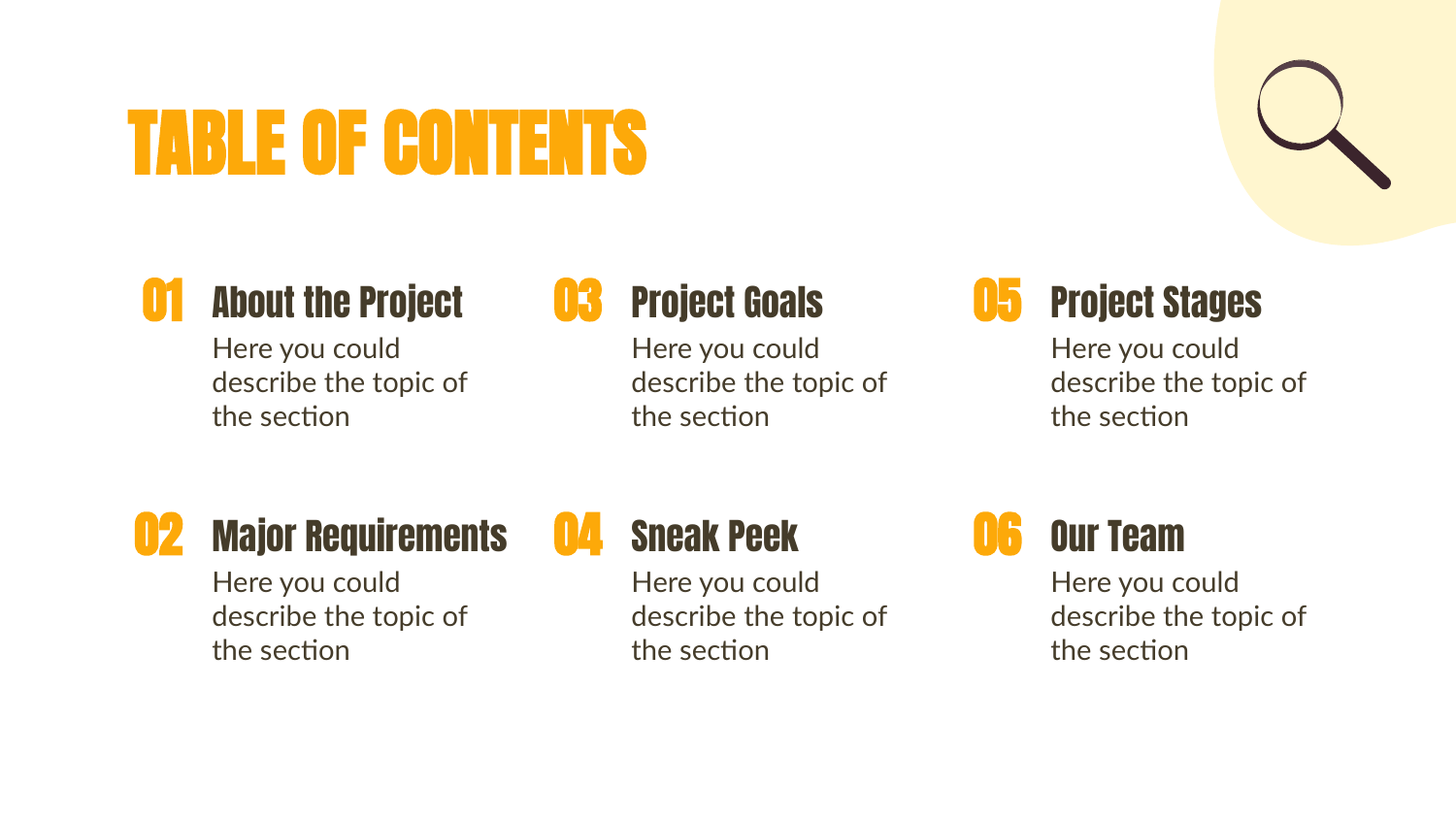

# TABLE OF CONTENTS
About the Project
Project Goals
Project Stages
01
03
05
Here you could describe the topic of the section
Here you could describe the topic of the section
Here you could describe the topic of the section
Major Requirements
Sneak Peek
Our Team
02
04
06
Here you could describe the topic of the section
Here you could describe the topic of the section
Here you could describe the topic of the section